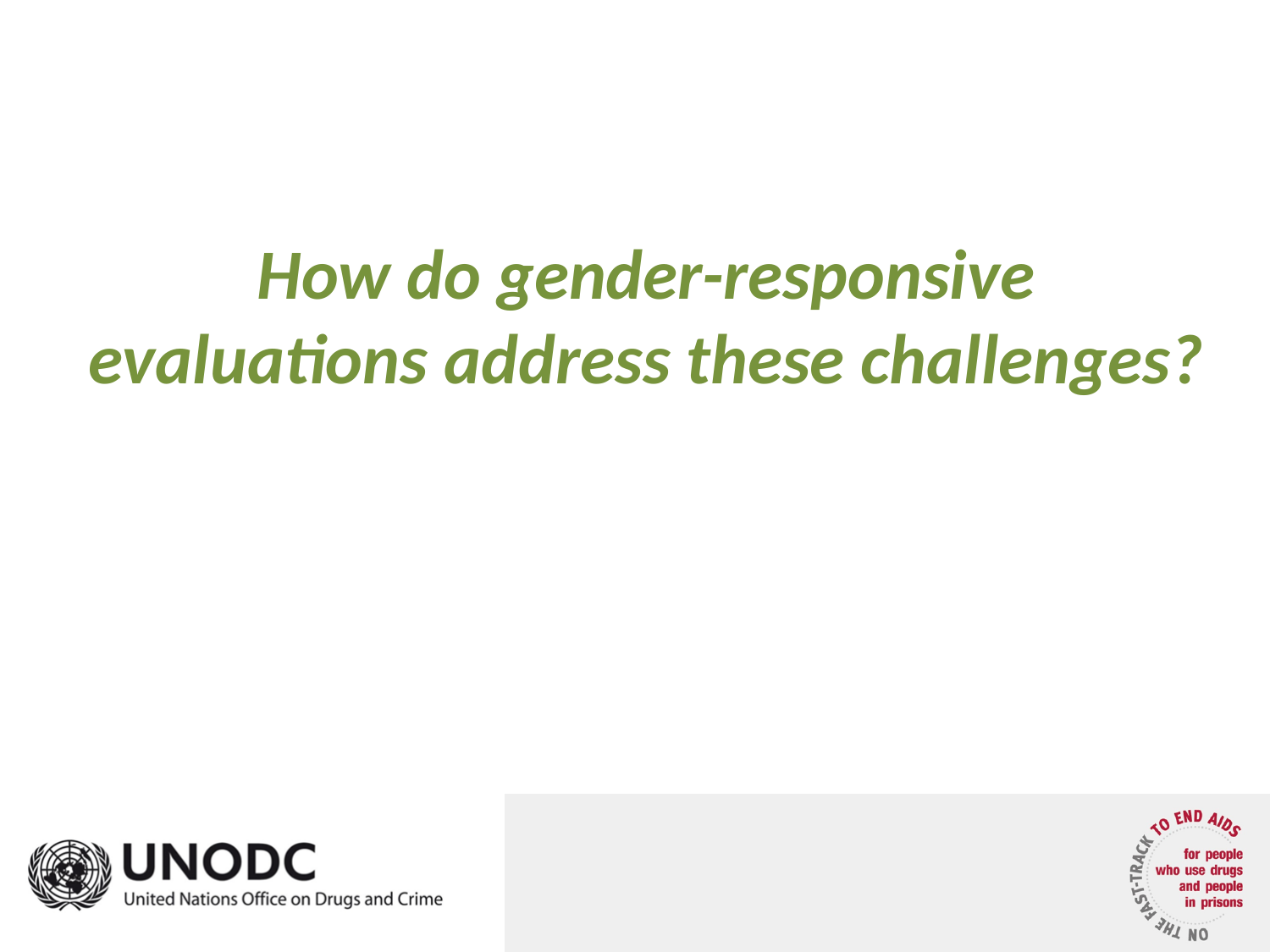

# How do gender-responsive evaluations address these challenges?